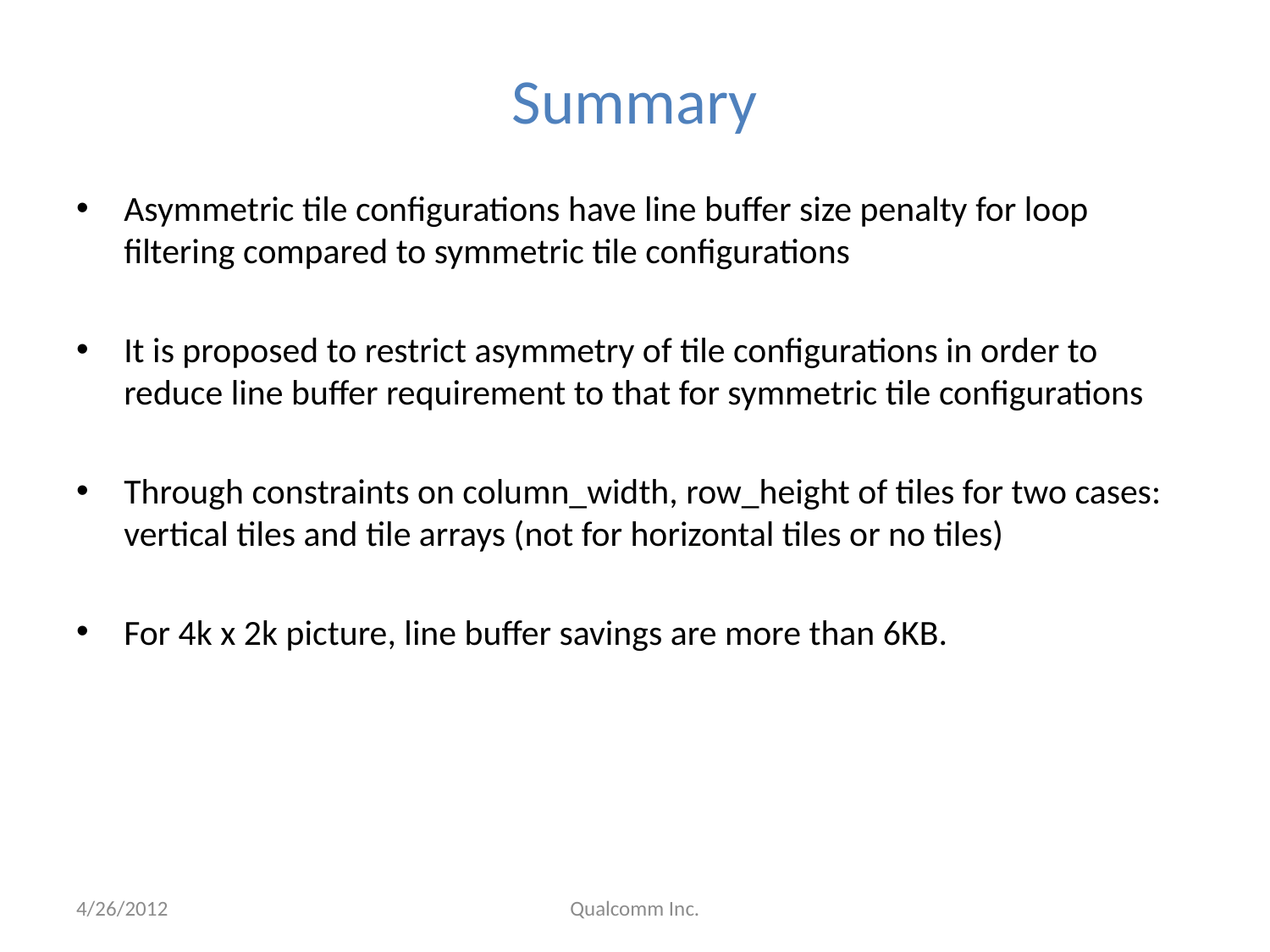

# Summary
Asymmetric tile configurations have line buffer size penalty for loop filtering compared to symmetric tile configurations

It is proposed to restrict asymmetry of tile configurations in order to reduce line buffer requirement to that for symmetric tile configurations

Through constraints on column_width, row_height of tiles for two cases: vertical tiles and tile arrays (not for horizontal tiles or no tiles)

For 4k x 2k picture, line buffer savings are more than 6KB.

4/26/2012
Qualcomm Inc.